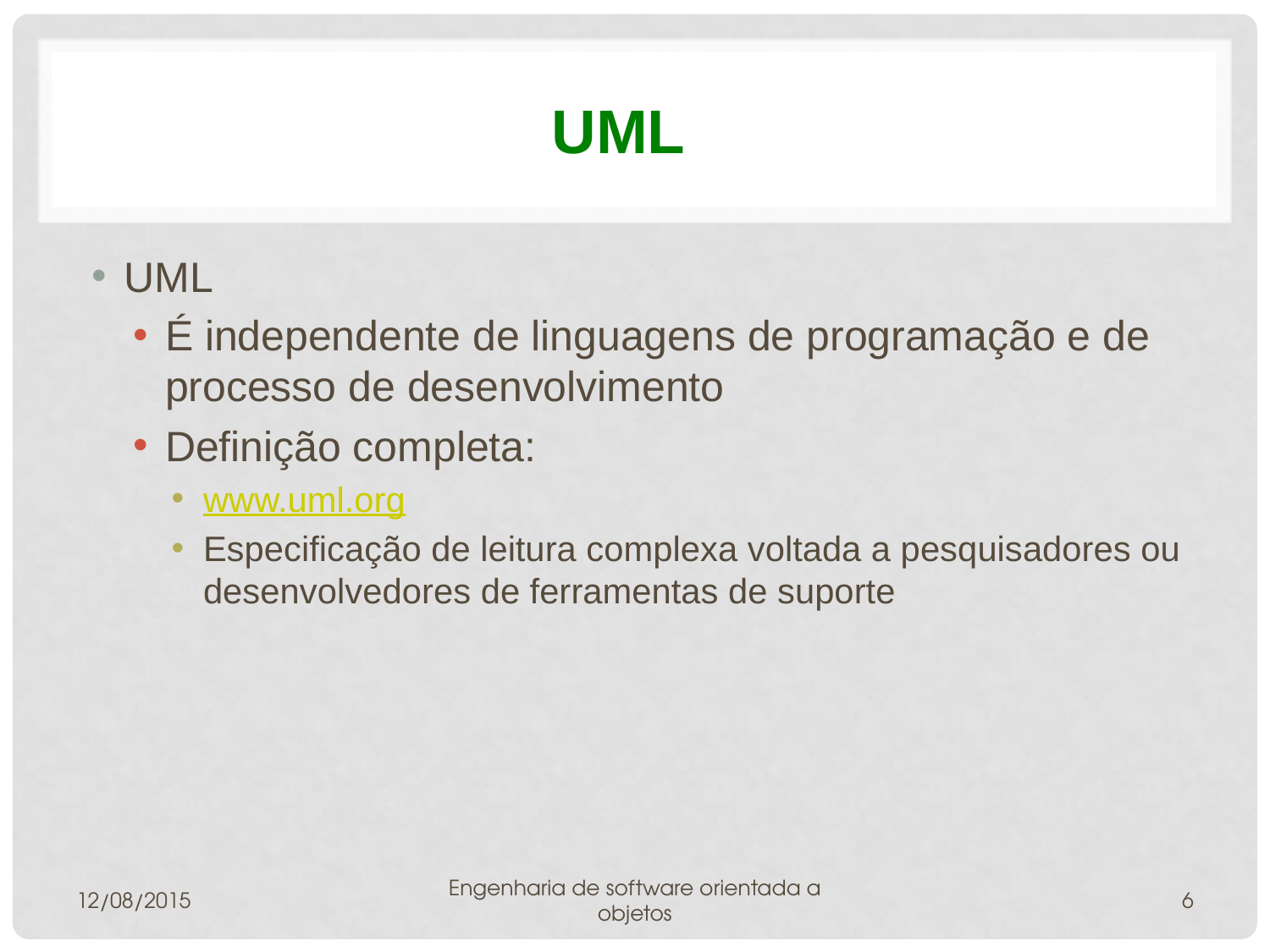

UML
UML
É independente de linguagens de programação e de processo de desenvolvimento
Definição completa:
www.uml.org
Especificação de leitura complexa voltada a pesquisadores ou desenvolvedores de ferramentas de suporte

12/08/2015
Engenharia de software orientada a objetos
6